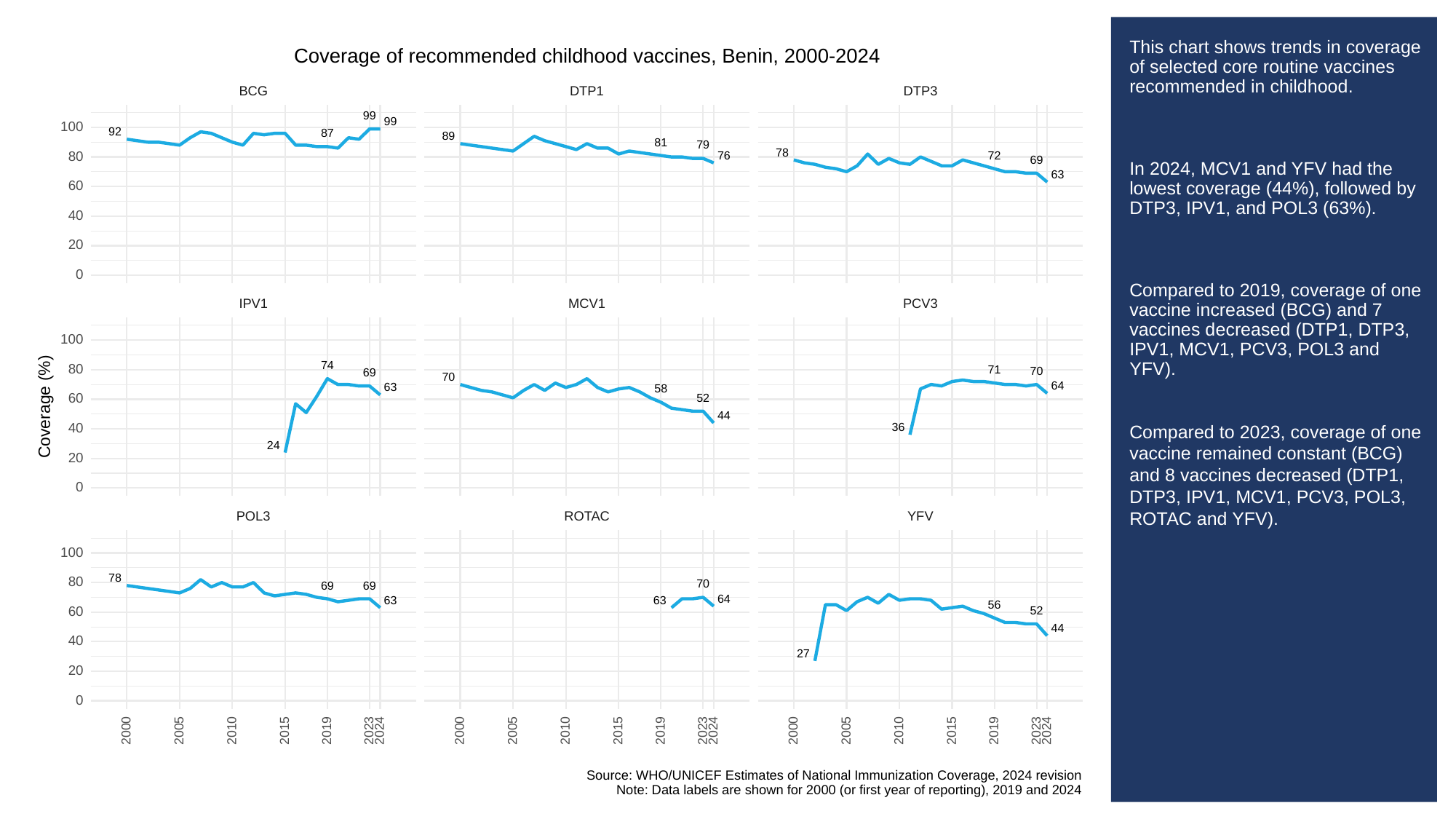

# This chart shows trends in coverage of selected core routine vaccines recommended in childhood.

In 2024, MCV1 and YFV had the lowest coverage (44%), followed by DTP3, IPV1, and POL3 (63%).

Compared to 2019, coverage of one vaccine increased (BCG) and 7 vaccines decreased (DTP1, DTP3, IPV1, MCV1, PCV3, POL3 and YFV).

Compared to 2023, coverage of one vaccine remained constant (BCG) and 8 vaccines decreased (DTP1, DTP3, IPV1, MCV1, PCV3, POL3, ROTAC and YFV).

Coverage of recommended childhood vaccines, Benin, 2000-2024
BCG
DTP3
DTP1

99

99
100

92

87
89

81
79

78
76
80
72

69

63

60

40

20

0

PCV3
MCV1
IPV1

100

74
80
71
70
69

70

64
63

58
60
52
Coverage (%)

44

36
40

24

20

0

POL3
ROTAC
YFV

100

78
80

70
69
69

64
63
63

56
60
52

44

40

27

20

0

2023
2023
2023
2000
2005
2010
2015
2019
2024
2000
2005
2010
2015
2019
2024
2000
2005
2010
2015
2019
2024
Source: WHO/UNICEF Estimates of National Immunization Coverage, 2024 revision
Note: Data labels are shown for 2000 (or first year of reporting), 2019 and 2024